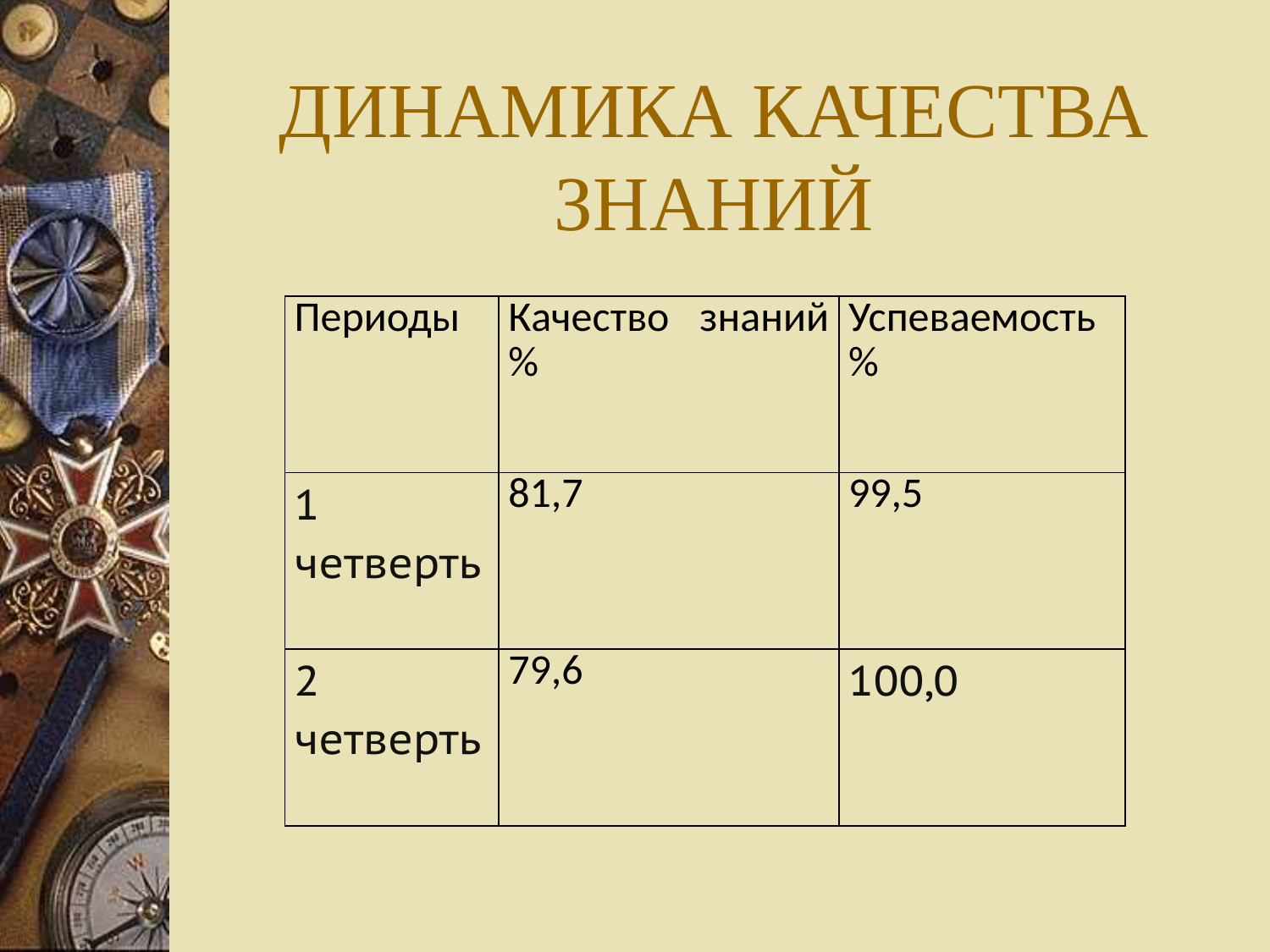

# ДИНАМИКА КАЧЕСТВА ЗНАНИЙ
| Периоды | Качество знаний % | Успеваемость % |
| --- | --- | --- |
| 1 четверть | 81,7 | 99,5 |
| 2 четверть | 79,6 | 100,0 |